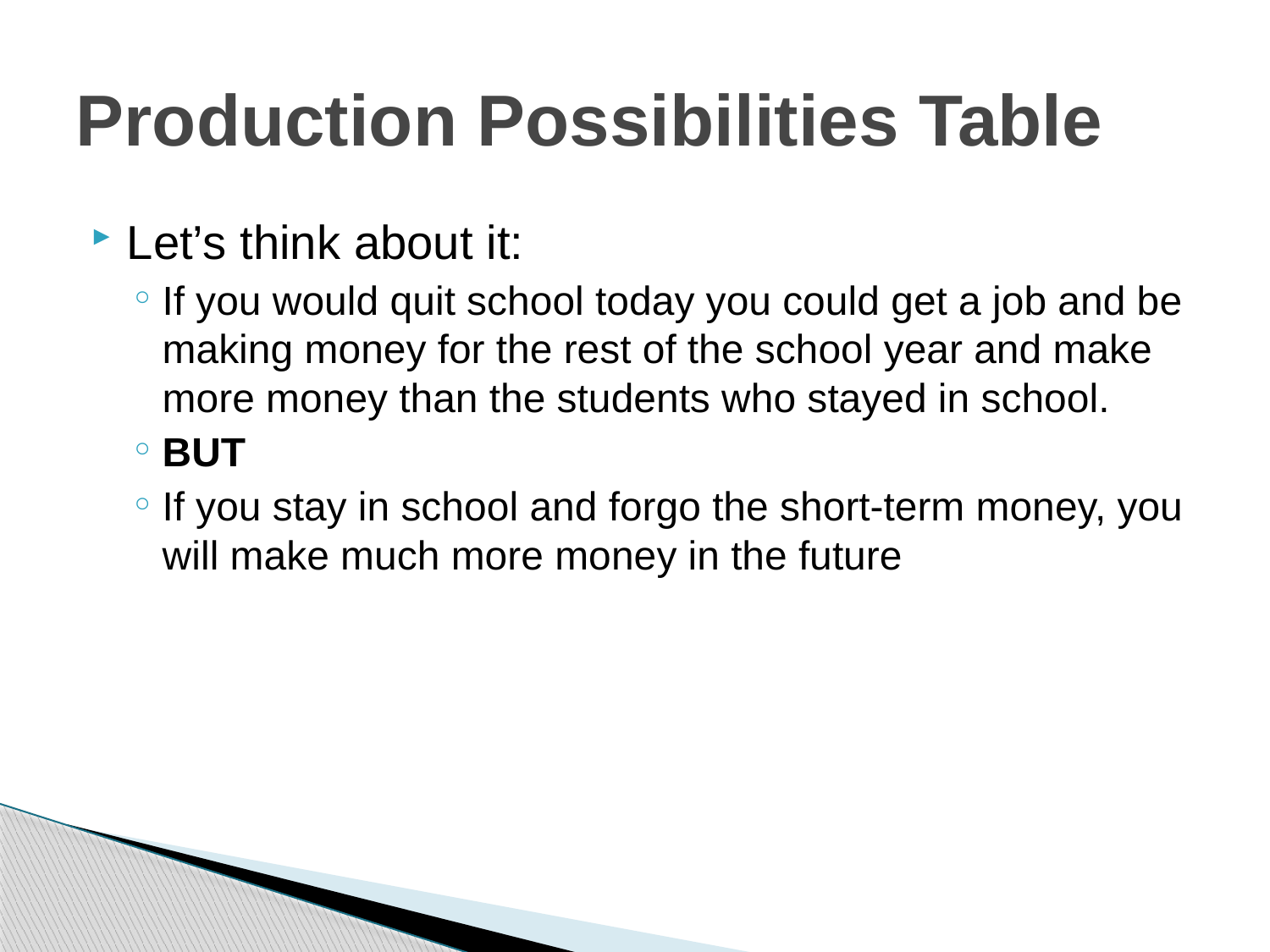

# Production Possibilities Table
Let’s think about it:
If you would quit school today you could get a job and be making money for the rest of the school year and make more money than the students who stayed in school.
BUT
If you stay in school and forgo the short-term money, you will make much more money in the future